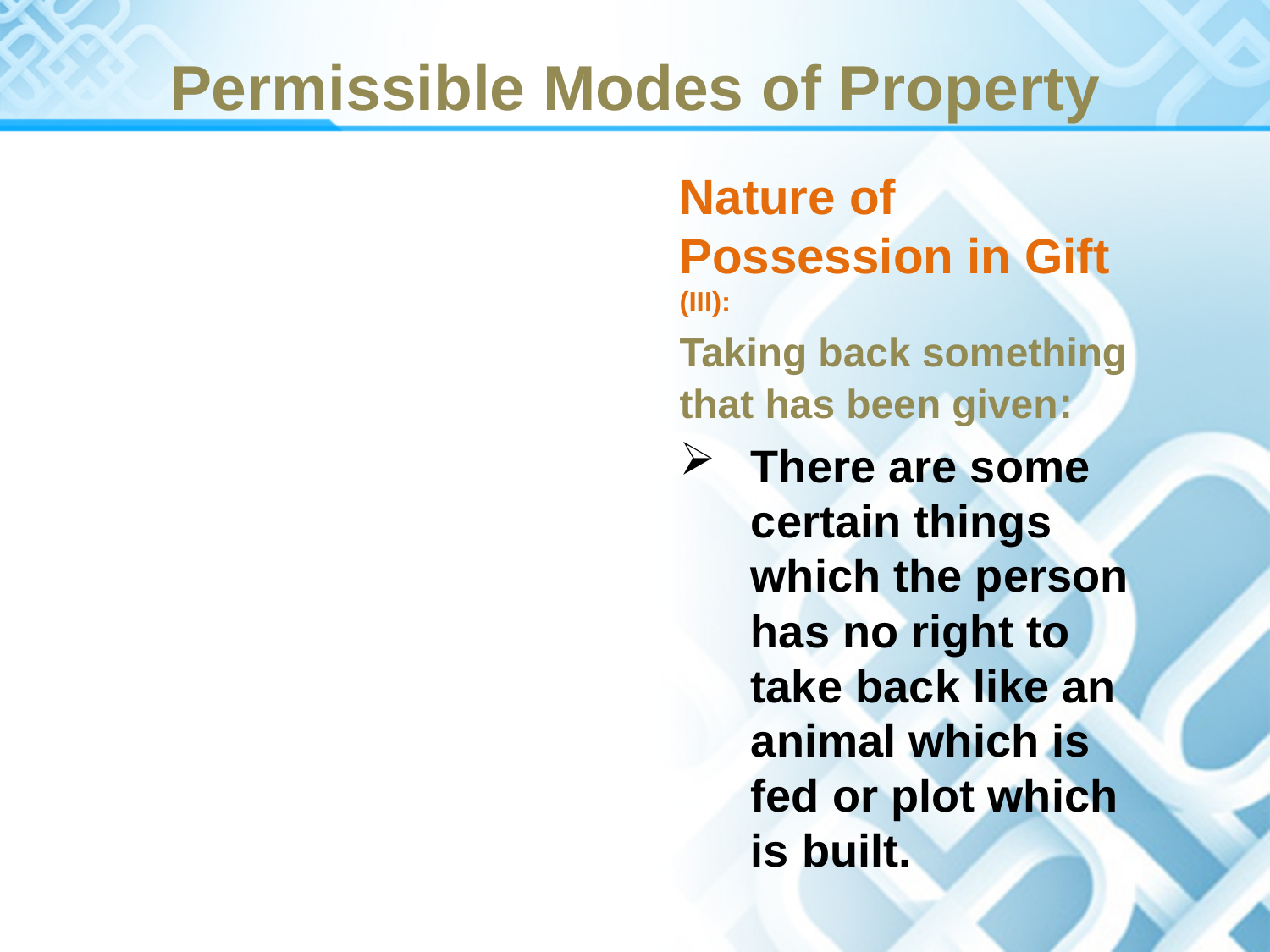

Permissible Modes of Property
Nature of Possession in Gift (III):
Taking back something that has been given:
There are some certain things which the person has no right to take back like an animal which is fed or plot which is built.